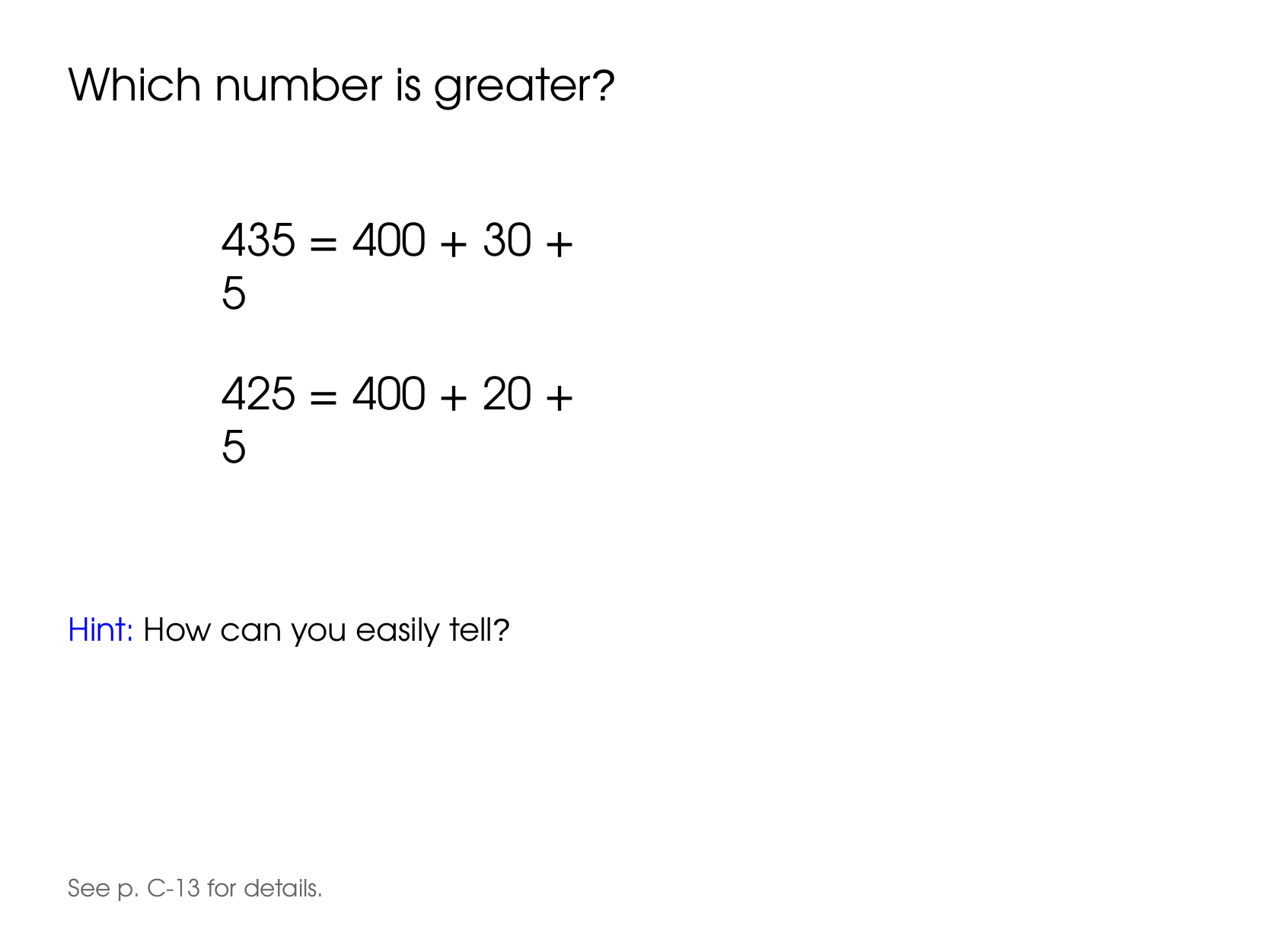

Which number is greater?
435 = 400 + 30 + 5
425 = 400 + 20 + 5
Hint: How can you easily tell?
See p. C-13 for details.